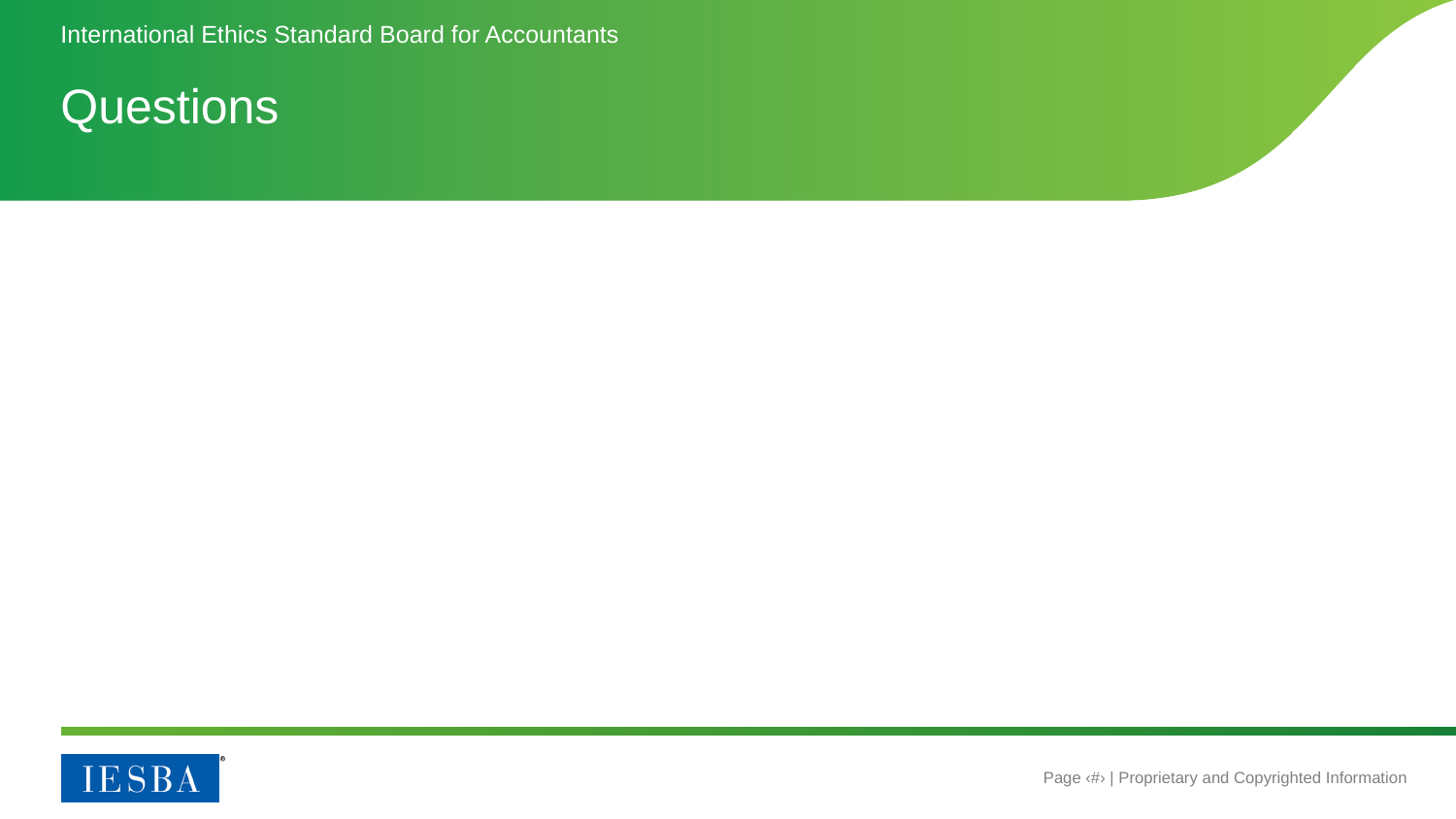

International Ethics Standard Board for Accountants
# Questions